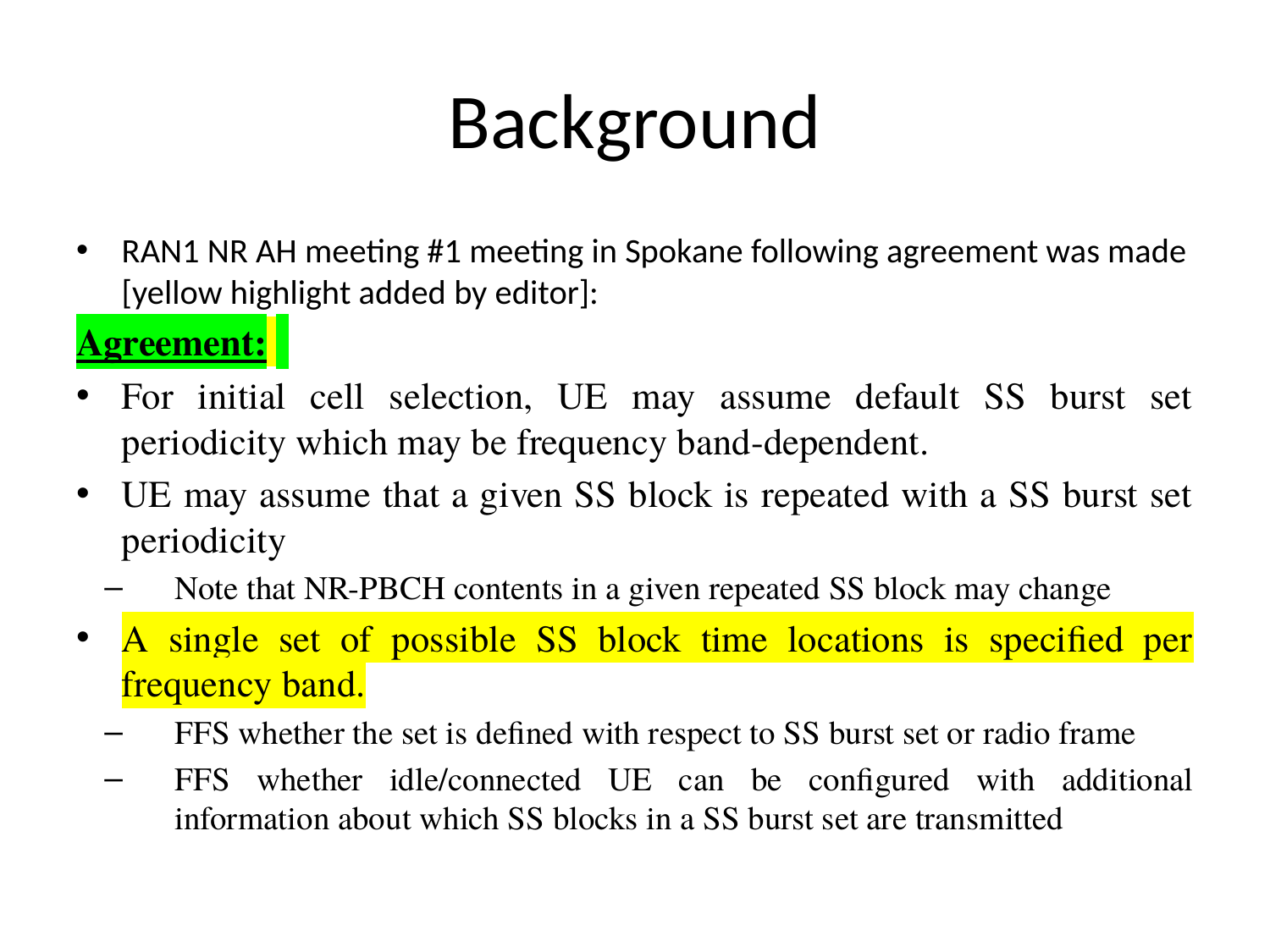

# Background
RAN1 NR AH meeting #1 meeting in Spokane following agreement was made [yellow highlight added by editor]:
Agreement:
For initial cell selection, UE may assume default SS burst set periodicity which may be frequency band-dependent.
UE may assume that a given SS block is repeated with a SS burst set periodicity
Note that NR-PBCH contents in a given repeated SS block may change
A single set of possible SS block time locations is specified per frequency band.
FFS whether the set is defined with respect to SS burst set or radio frame
FFS whether idle/connected UE can be configured with additional information about which SS blocks in a SS burst set are transmitted